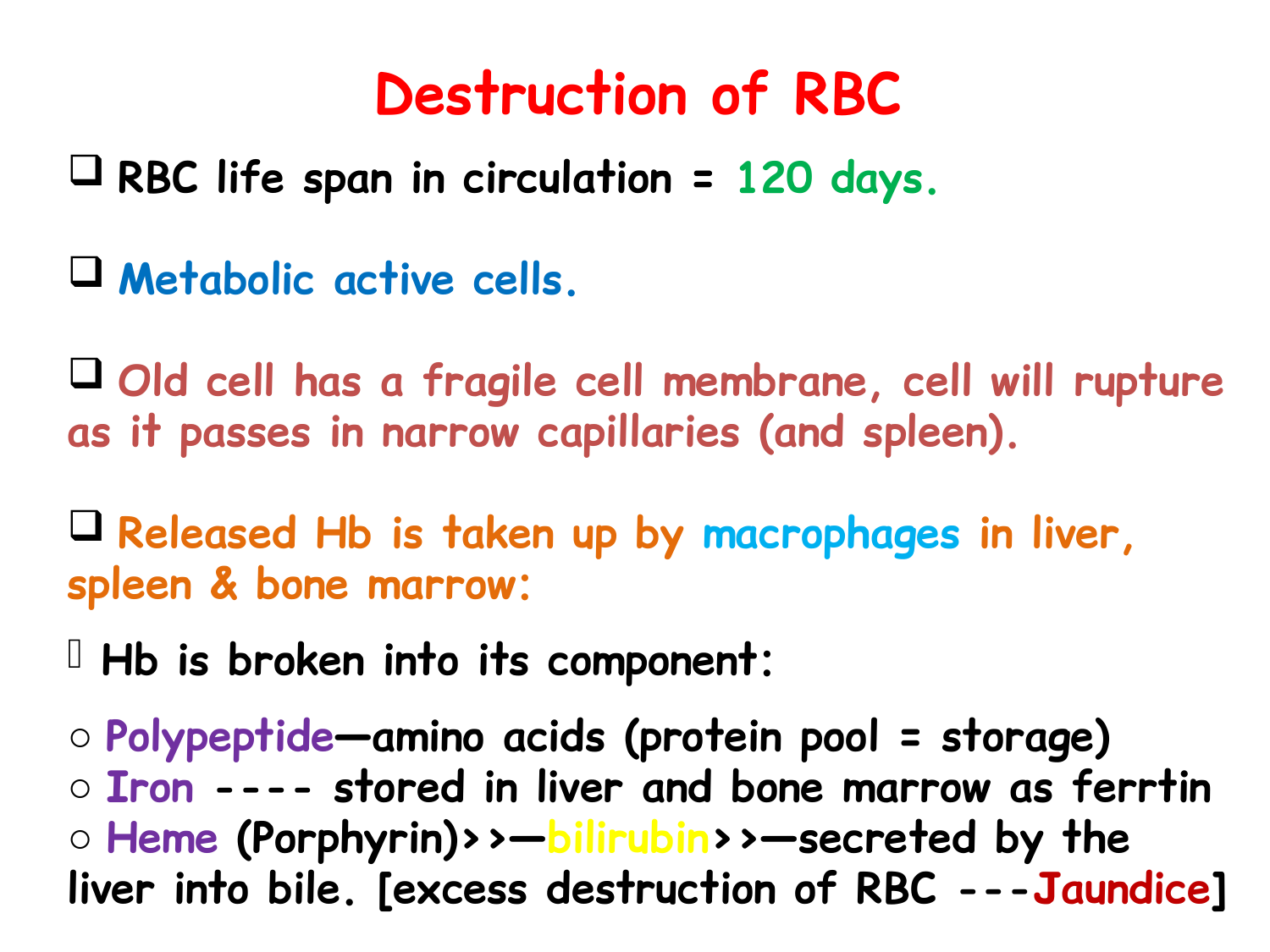

Destruction of RBC
 RBC life span in circulation = 120 days.

 Metabolic active cells.

 Old cell has a fragile cell membrane, cell will rupture as it passes in narrow capillaries (and spleen).

 Released Hb is taken up by macrophages in liver, spleen & bone marrow:
 Hb is broken into its component:
○ Polypeptide—amino acids (protein pool = storage)
○ Iron ---- stored in liver and bone marrow as ferrtin
○ Heme (Porphyrin)>>—bilirubin>>—secreted by the liver into bile. [excess destruction of RBC ---Jaundice]